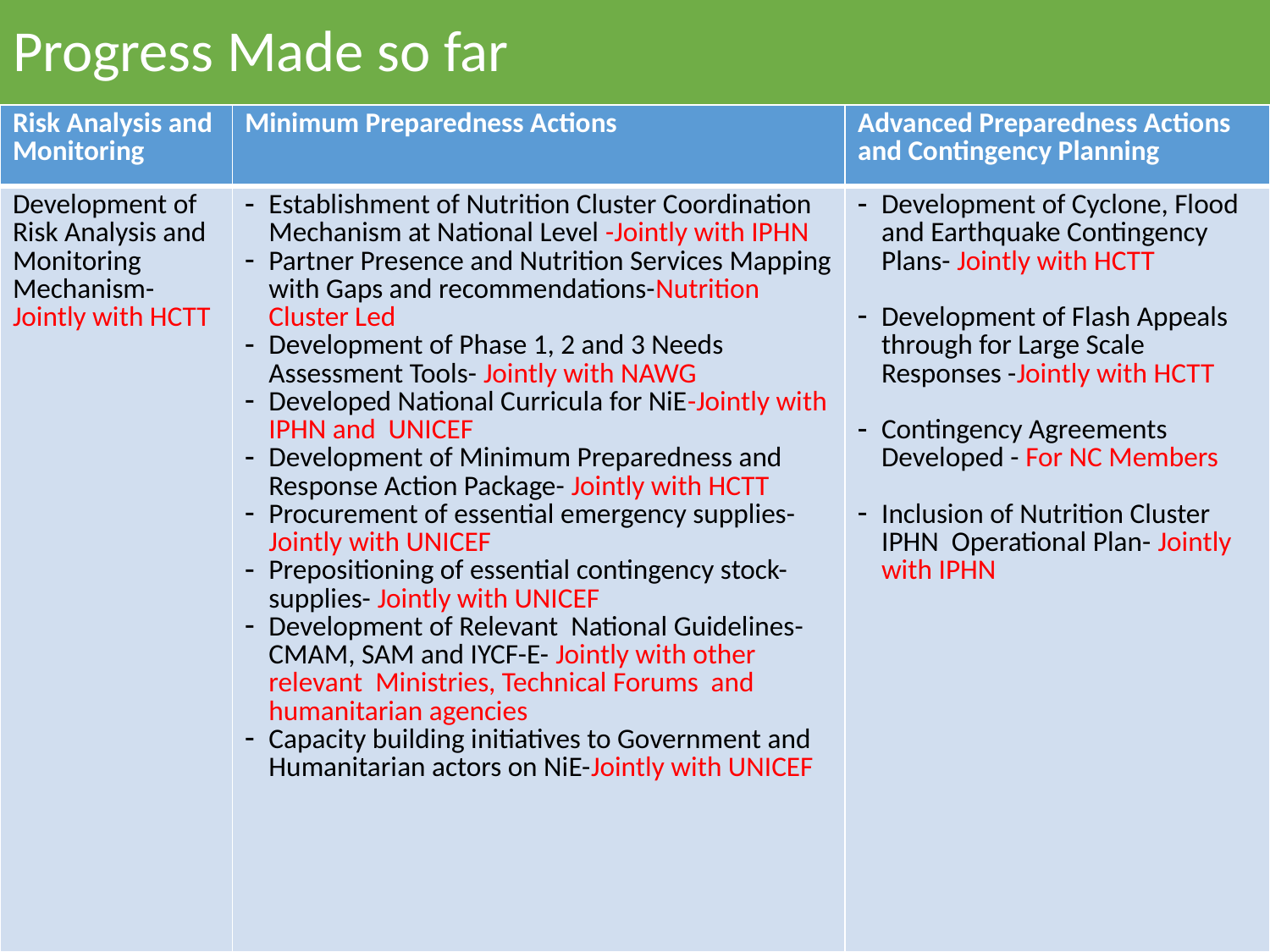

# Progress Made so far
| Risk Analysis and Monitoring | Minimum Preparedness Actions | Advanced Preparedness Actions and Contingency Planning |
| --- | --- | --- |
| Development of Risk Analysis and Monitoring Mechanism- Jointly with HCTT | Establishment of Nutrition Cluster Coordination Mechanism at National Level -Jointly with IPHN Partner Presence and Nutrition Services Mapping with Gaps and recommendations-Nutrition Cluster Led Development of Phase 1, 2 and 3 Needs Assessment Tools- Jointly with NAWG Developed National Curricula for NiE-Jointly with IPHN and UNICEF Development of Minimum Preparedness and Response Action Package- Jointly with HCTT Procurement of essential emergency supplies-Jointly with UNICEF Prepositioning of essential contingency stock-supplies- Jointly with UNICEF Development of Relevant National Guidelines- CMAM, SAM and IYCF-E- Jointly with other relevant Ministries, Technical Forums and humanitarian agencies Capacity building initiatives to Government and Humanitarian actors on NiE-Jointly with UNICEF | Development of Cyclone, Flood and Earthquake Contingency Plans- Jointly with HCTT Development of Flash Appeals through for Large Scale Responses -Jointly with HCTT Contingency Agreements Developed - For NC Members Inclusion of Nutrition Cluster IPHN Operational Plan- Jointly with IPHN |